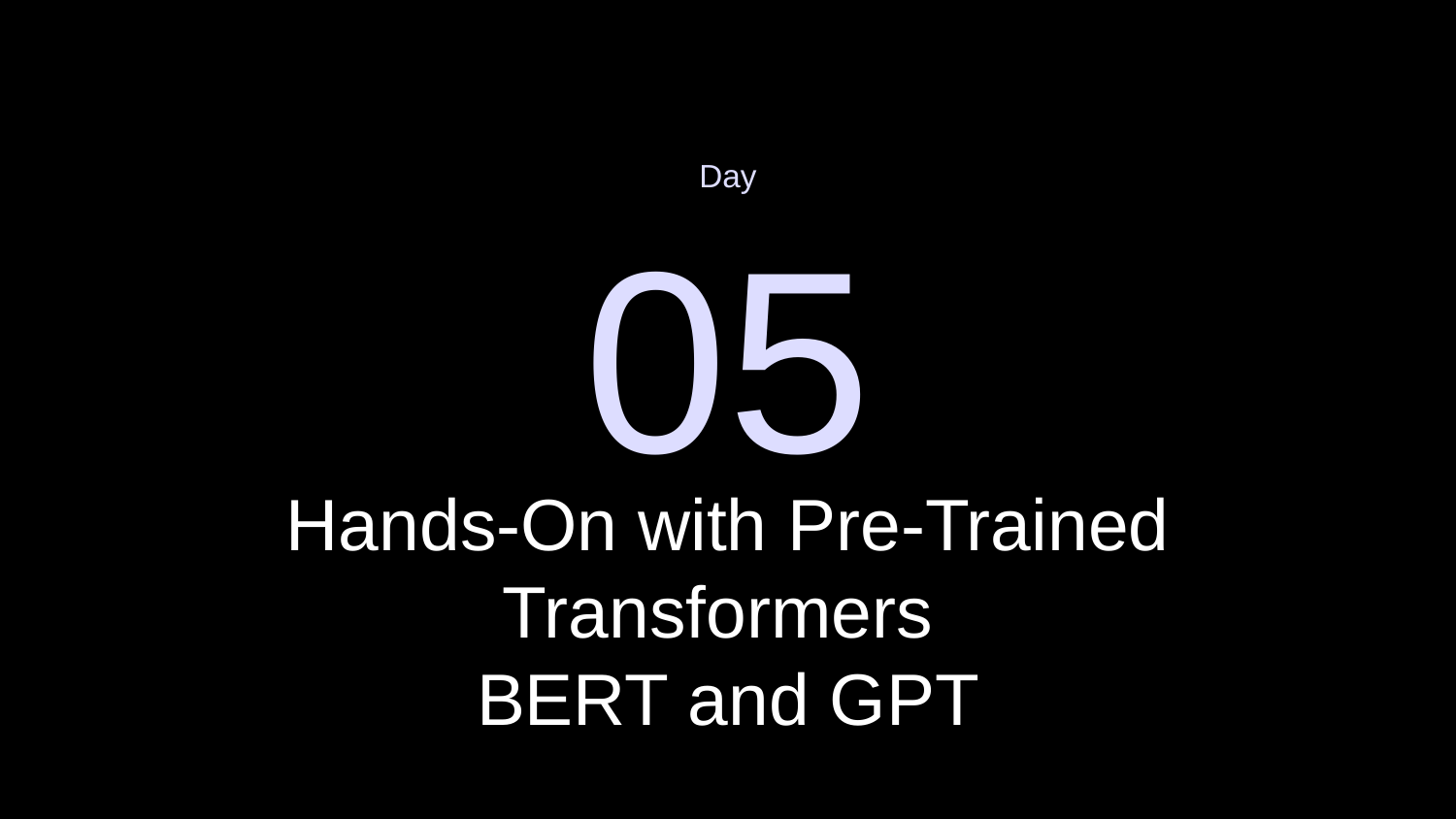

Day
05
# Hands-On with Pre-Trained Transformers BERT and GPT